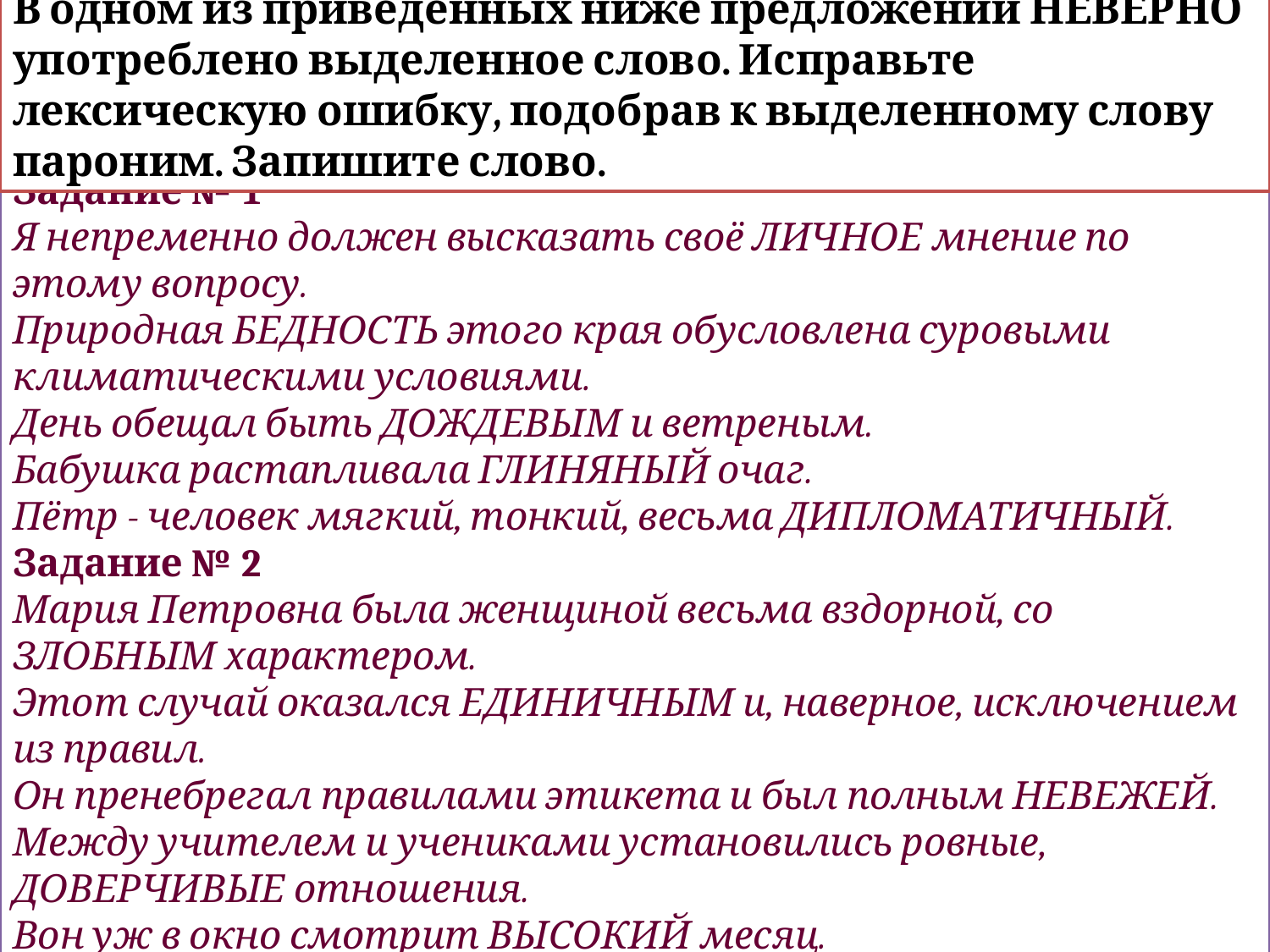

В одном из приведённых ниже предложений НЕВЕРНО употреблено выделенное слово. Исправьте лексическую ошибку, подобрав к выделенному слову пароним. Запишите слово.
Тест
Задание № 1
Я непременно должен высказать своё ЛИЧНОЕ мнение по этому вопросу.
Природная БЕДНОСТЬ этого края обусловлена суровыми климатическими условиями.
День обещал быть ДОЖДЕВЫМ и ветреным.
Бабушка растапливала ГЛИНЯНЫЙ очаг.
Пётр - человек мягкий, тонкий, весьма ДИПЛОМАТИЧНЫЙ.
Задание № 2
Мария Петровна была женщиной весьма вздорной, со ЗЛОБНЫМ характером.
Этот случай оказался ЕДИНИЧНЫМ и, наверное, исключением из правил.
Он пренебрегал правилами этикета и был полным НЕВЕЖЕЙ.
Между учителем и учениками установились ровные, ДОВЕРЧИВЫЕ отношения.
Вон уж в окно смотрит ВЫСОКИЙ месяц.